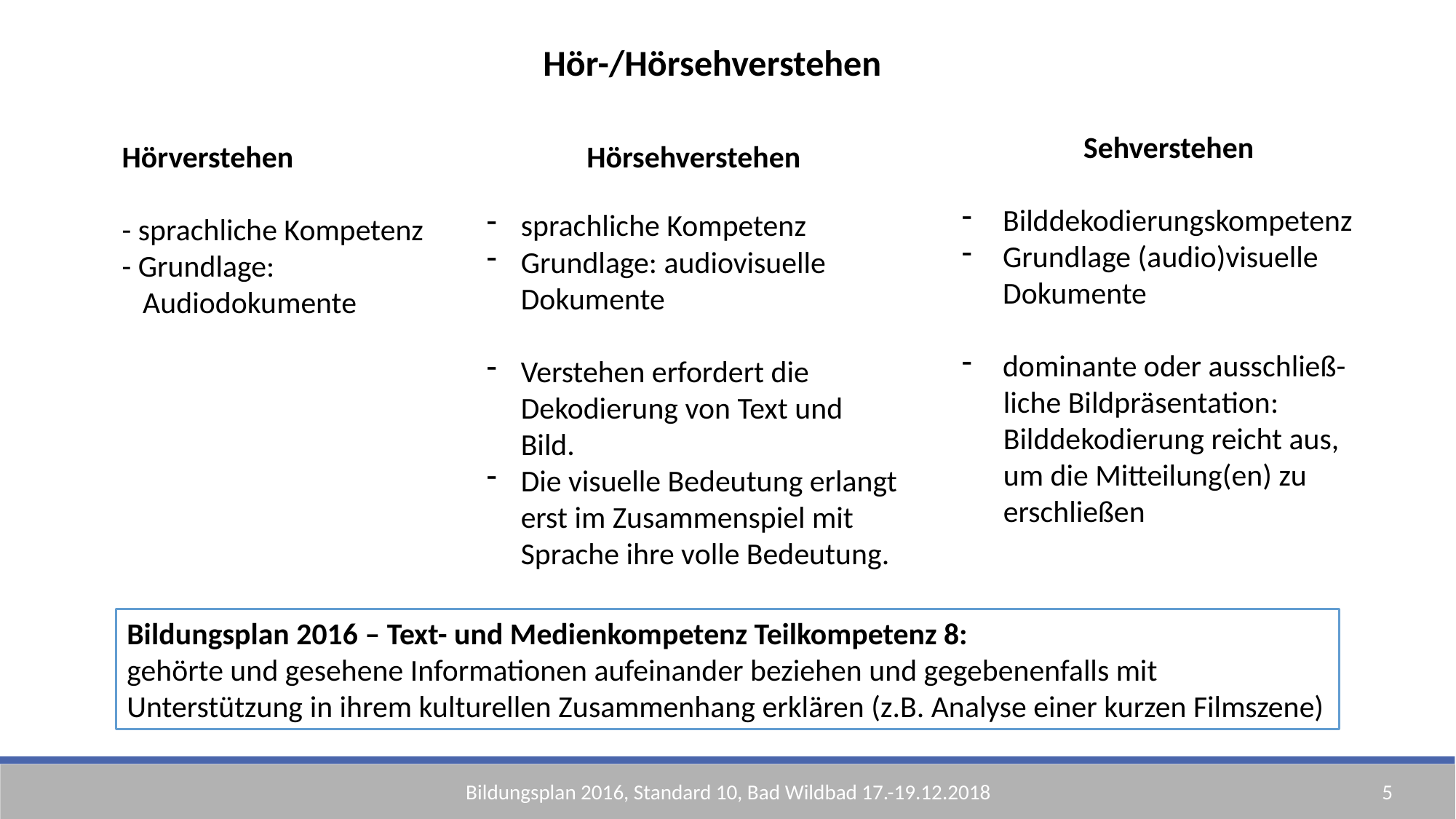

Hör-/Hörsehverstehen

Sehverstehen

Bilddekodierungskompetenz
Grundlage (audio)visuelle Dokumente

dominante oder ausschließ-
      liche Bildpräsentation:
      Bilddekodierung reicht aus,
      um die Mitteilung(en) zu
      erschließen
Hörverstehen

- sprachliche Kompetenz
- Grundlage:
   Audiodokumente
Hörsehverstehen

sprachliche Kompetenz
Grundlage: audiovisuelle Dokumente

Verstehen erfordert die Dekodierung von Text und Bild.
Die visuelle Bedeutung erlangt erst im Zusammenspiel mit Sprache ihre volle Bedeutung.

Bildungsplan 2016 – Text- und Medienkompetenz Teilkompetenz 8:
gehörte und gesehene Informationen aufeinander beziehen und gegebenenfalls mit Unterstützung in ihrem kulturellen Zusammenhang erklären (z.B. Analyse einer kurzen Filmszene)